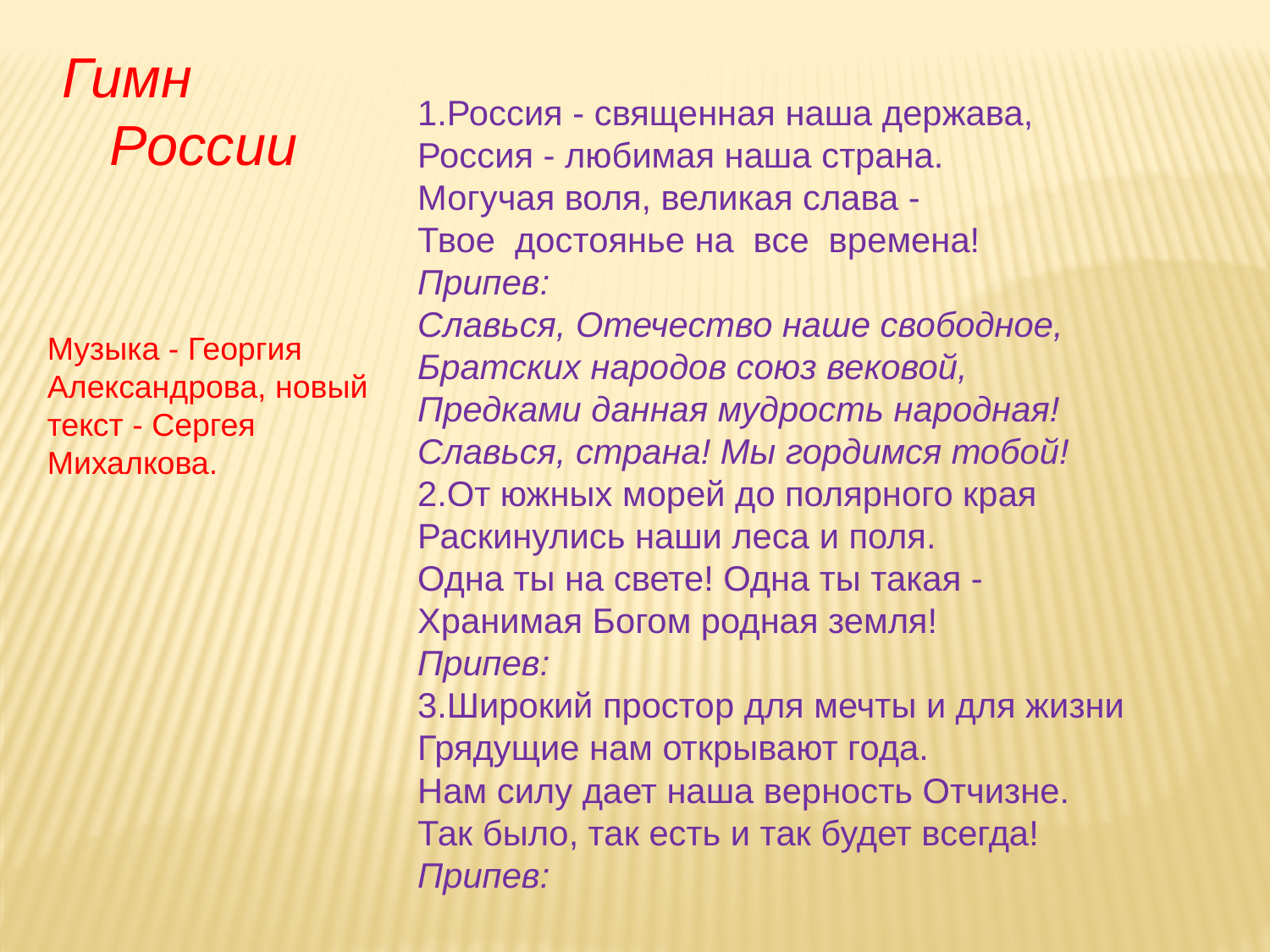

Гимн
   России
1.Россия - священная наша держава,
Россия - любимая наша страна.
Могучая воля, великая слава -
Твое  достоянье на  все  времена!
Припев:
Славься, Отечество наше свободное,
Братских народов союз вековой,
Предками данная мудрость народная!
Славься, страна! Мы гордимся тобой!
2.От южных морей до полярного края
Раскинулись наши леса и поля.
Одна ты на свете! Одна ты такая -
Хранимая Богом родная земля!
Припев:
3.Широкий простор для мечты и для жизни
Грядущие нам открывают года.
Нам силу дает наша верность Отчизне.
Так было, так есть и так будет всегда!
Припев:
Музыка - Георгия Александрова, новый текст - Сергея Михалкова.